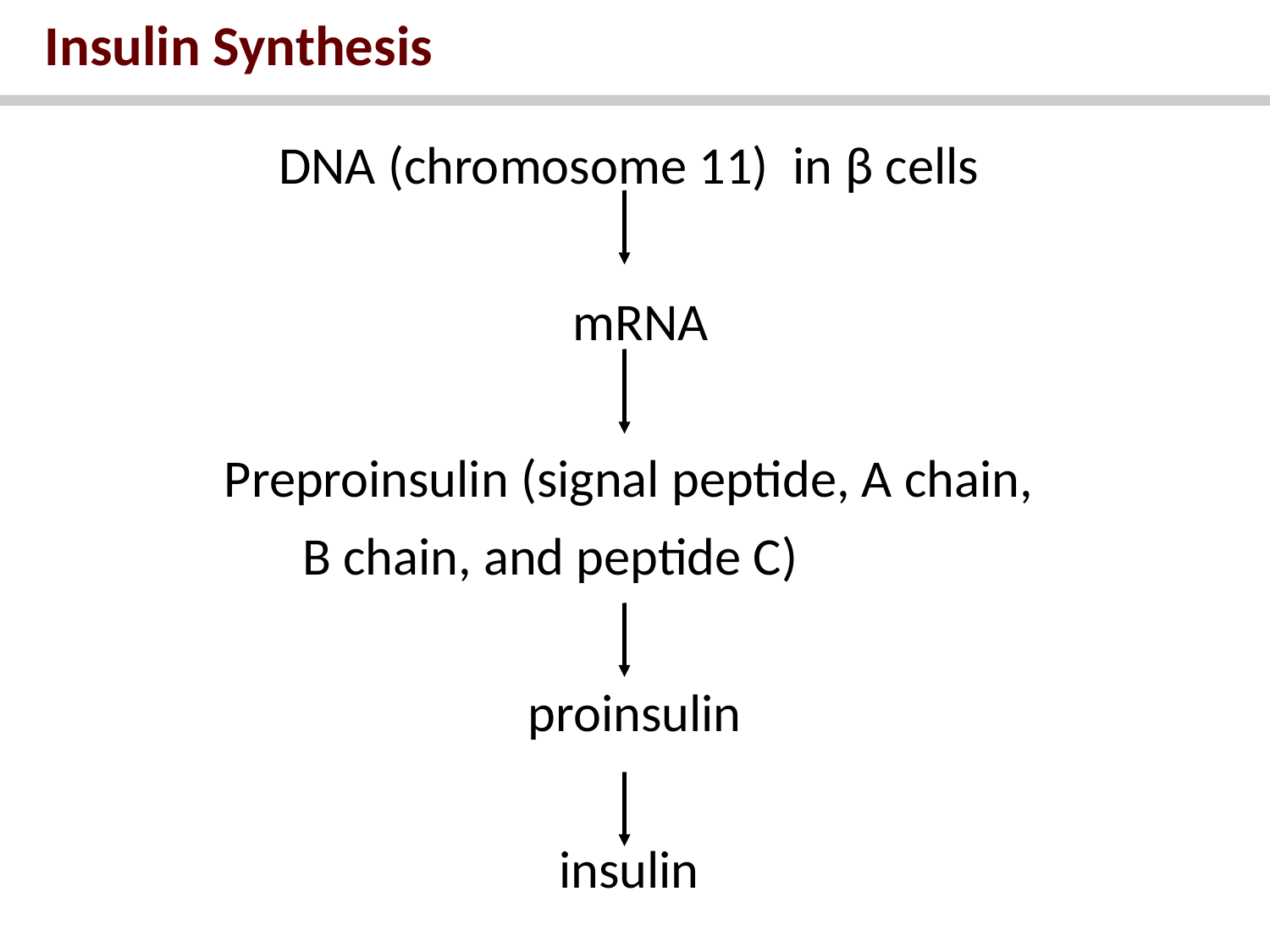

# Insulin Synthesis
DNA (chromosome 11)  in β cells

 mRNA

Preproinsulin (signal peptide, A chain,
 B chain, and peptide C)

proinsulin

insulin